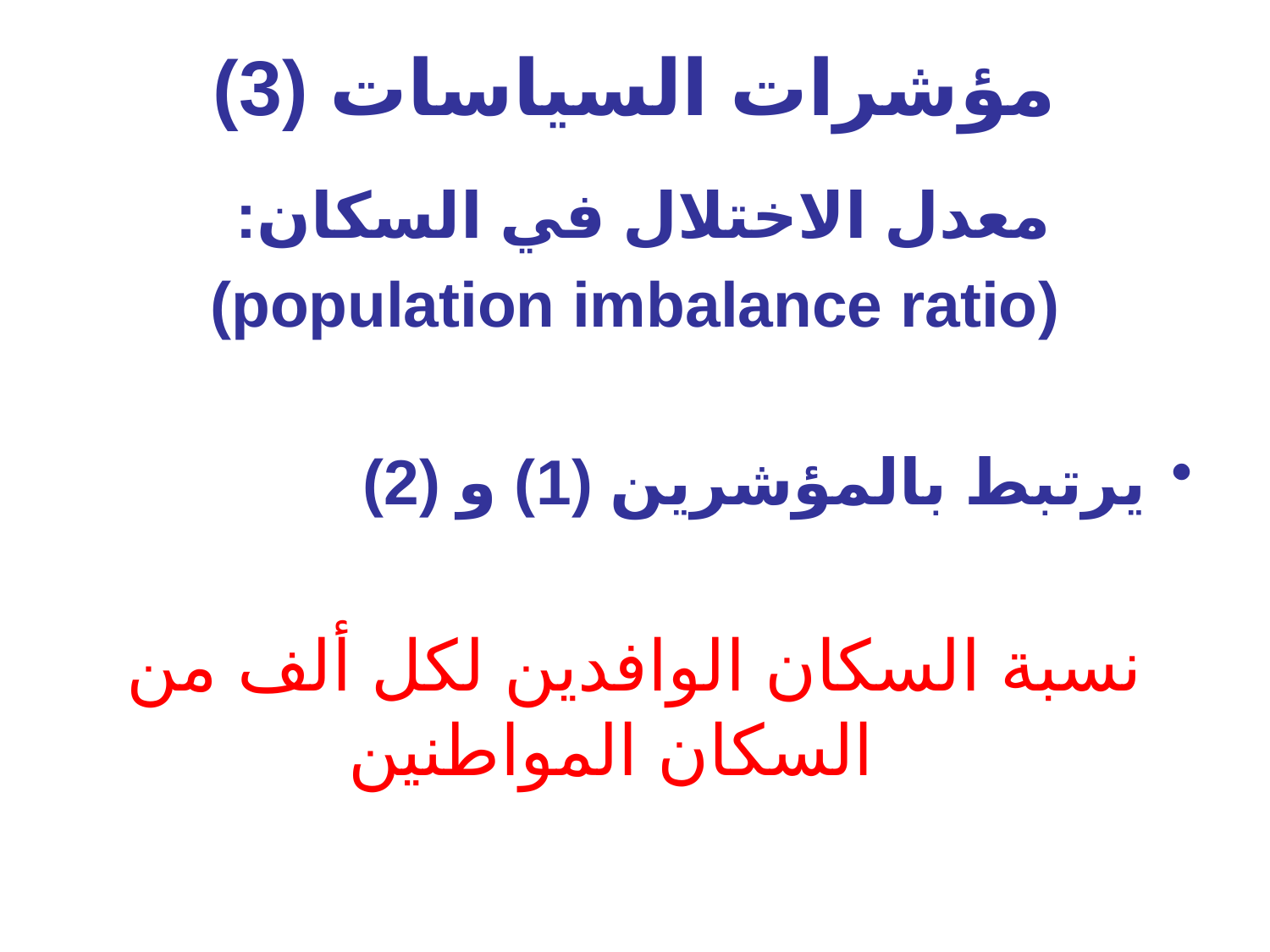

# مؤشرات السياسات (3)
معدل الاختلال في السكان:
(population imbalance ratio)

يرتبط بالمؤشرين (1) و (2)

نسبة السكان الوافدين لكل ألف من السكان المواطنين